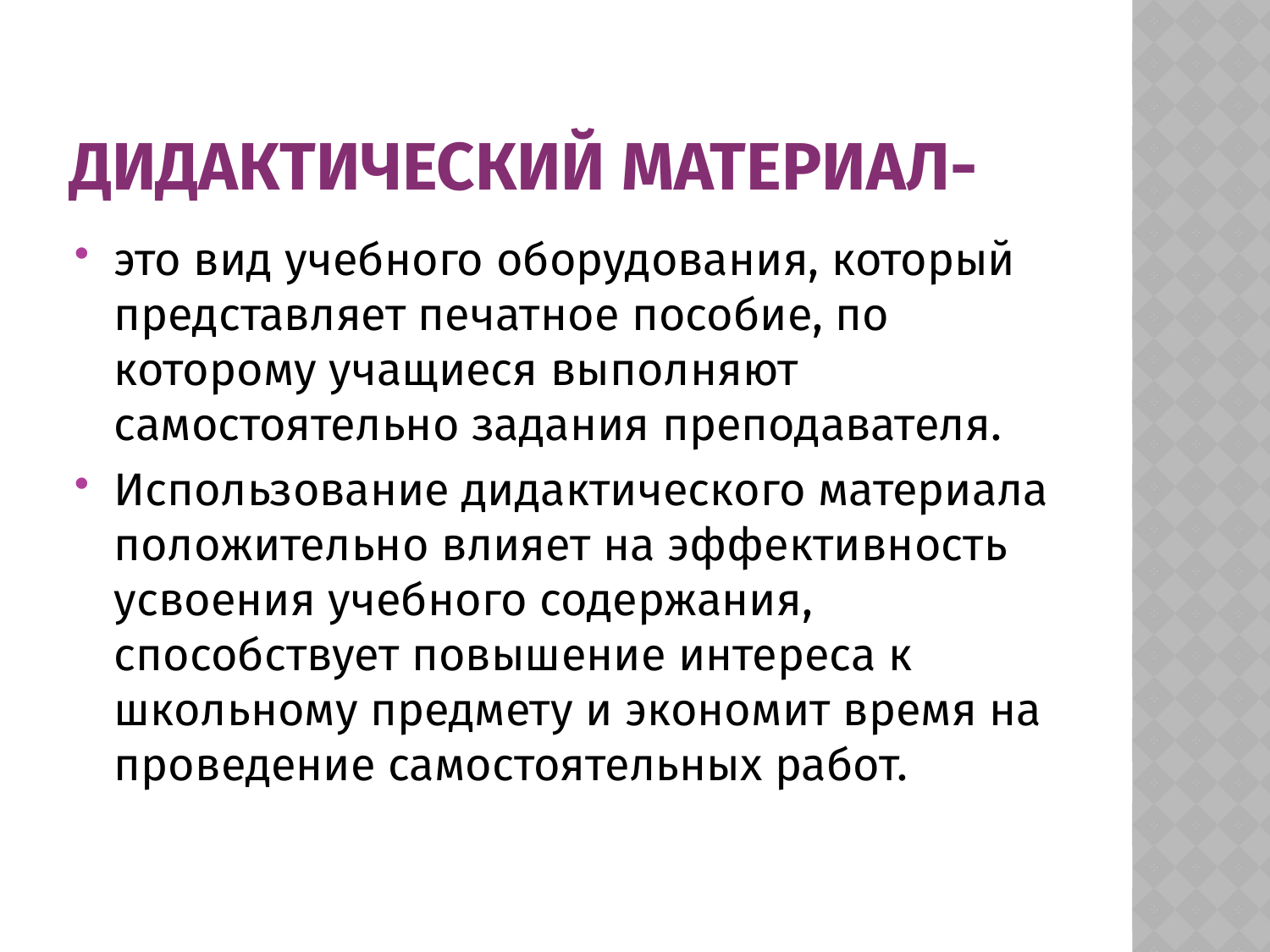

# Дидактический материал-
это вид учебного оборудования, который представляет печатное пособие, по которому учащиеся выполняют самостоятельно задания преподавателя.
Использование дидактического материала положительно влияет на эффективность усвоения учебного содержания, способствует повышение интереса к школьному предмету и экономит время на проведение самостоятельных работ.